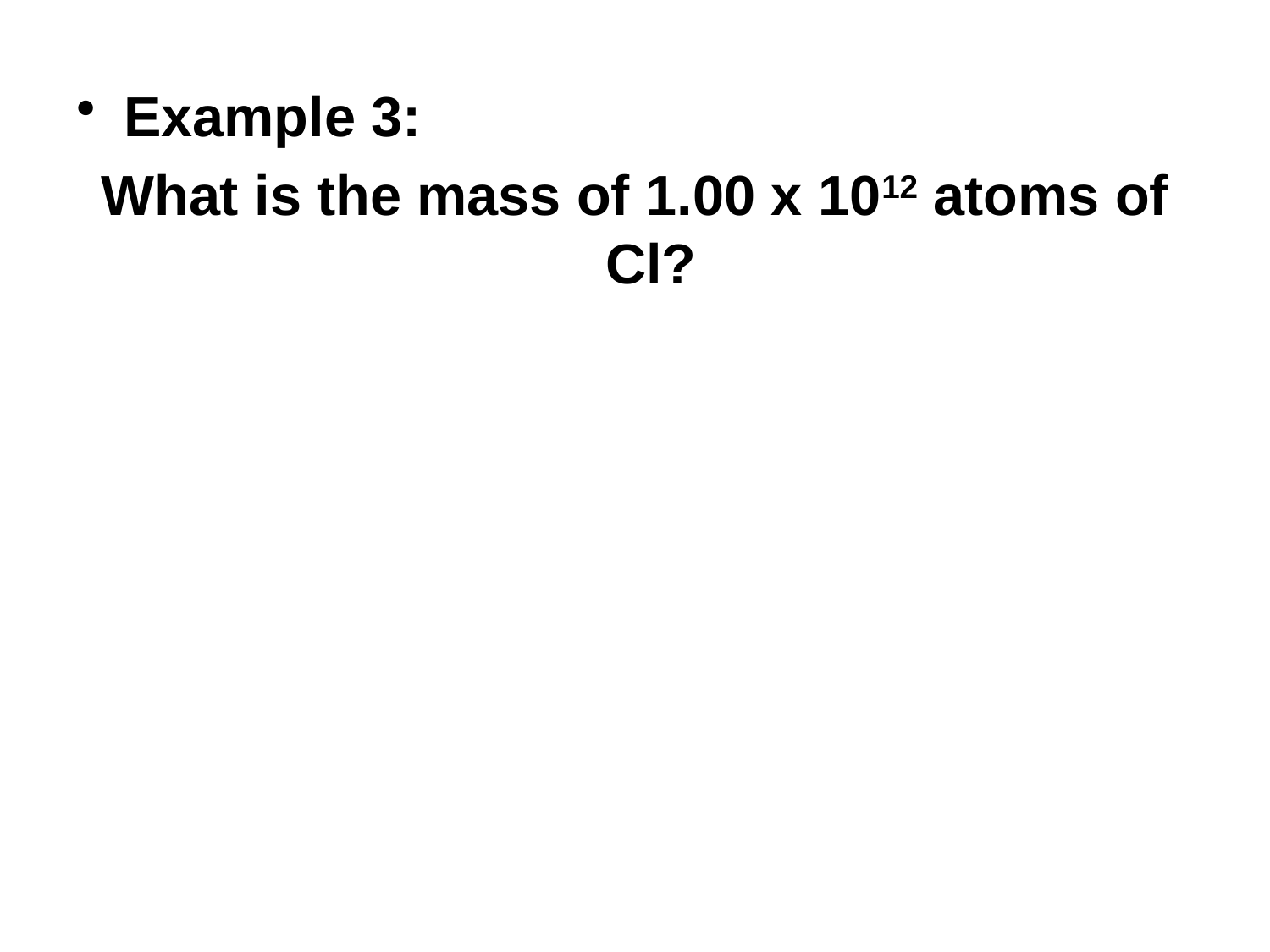

Example 3:
What is the mass of 1.00 x 1012 atoms of Cl?